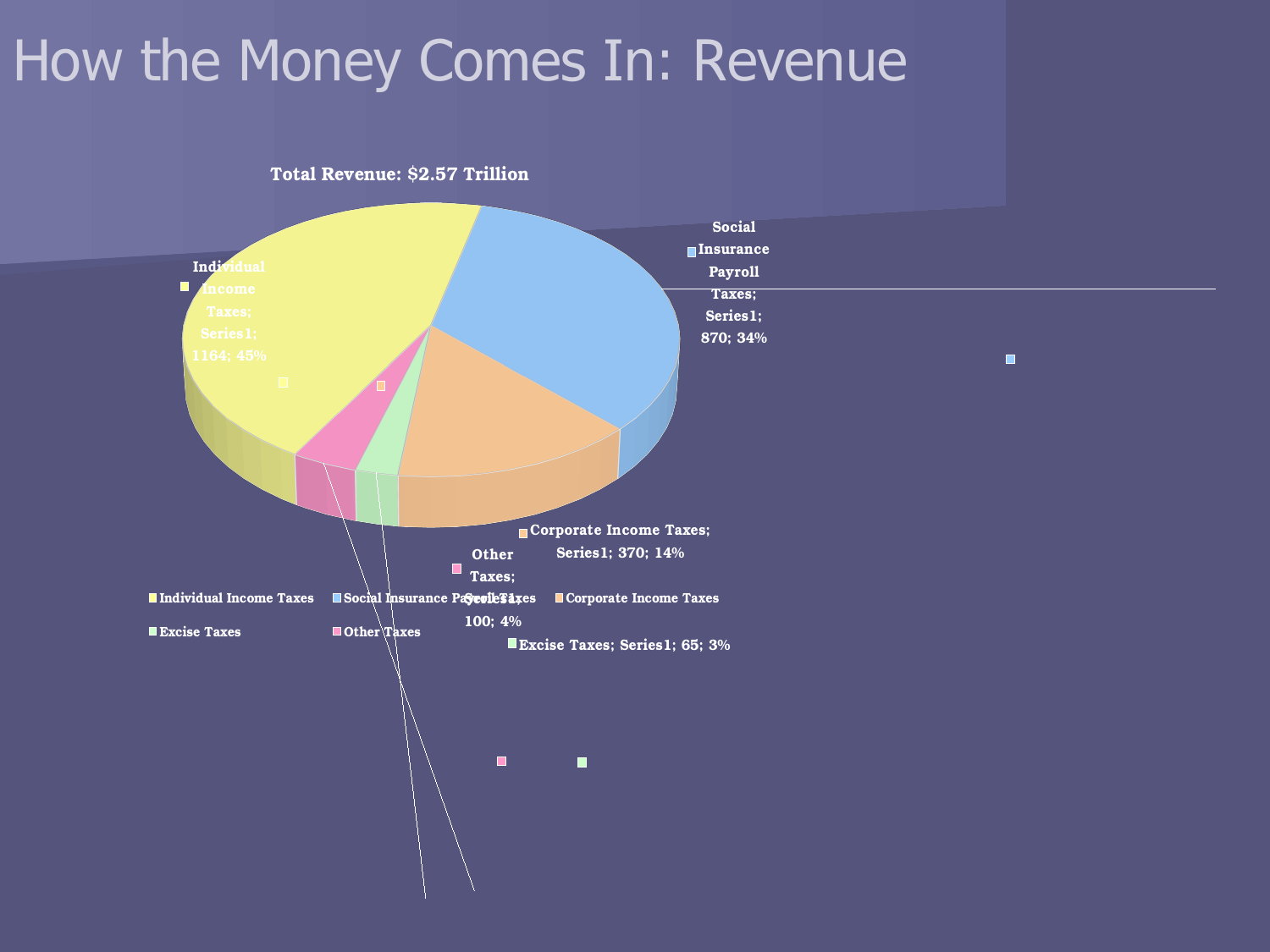

# How the Money Comes In: Revenue

[unsupported chart]